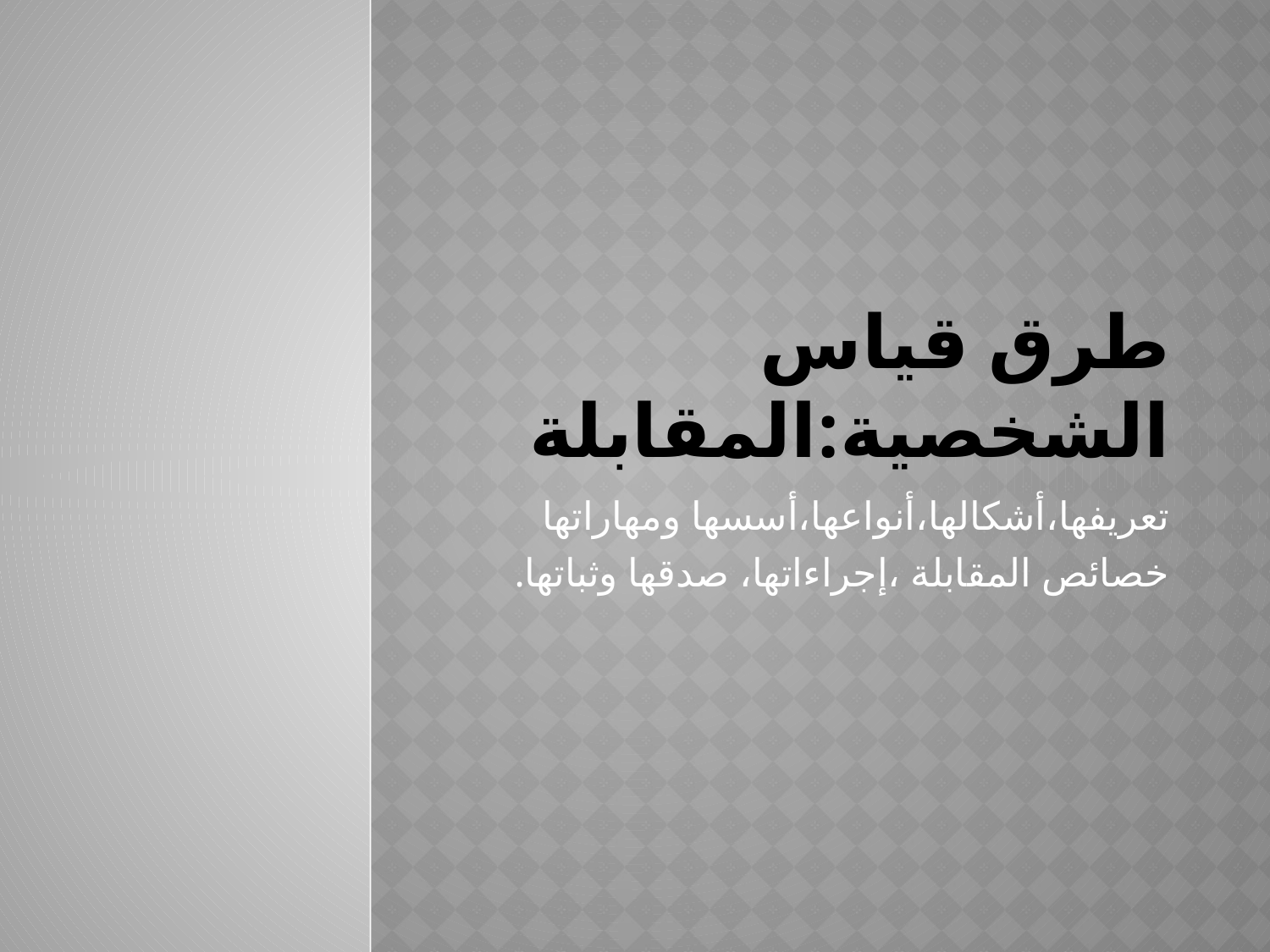

# طرق قياس الشخصية:المقابلة
تعريفها،أشكالها،أنواعها،أسسها ومهاراتها
خصائص المقابلة ،إجراءاتها، صدقها وثباتها.